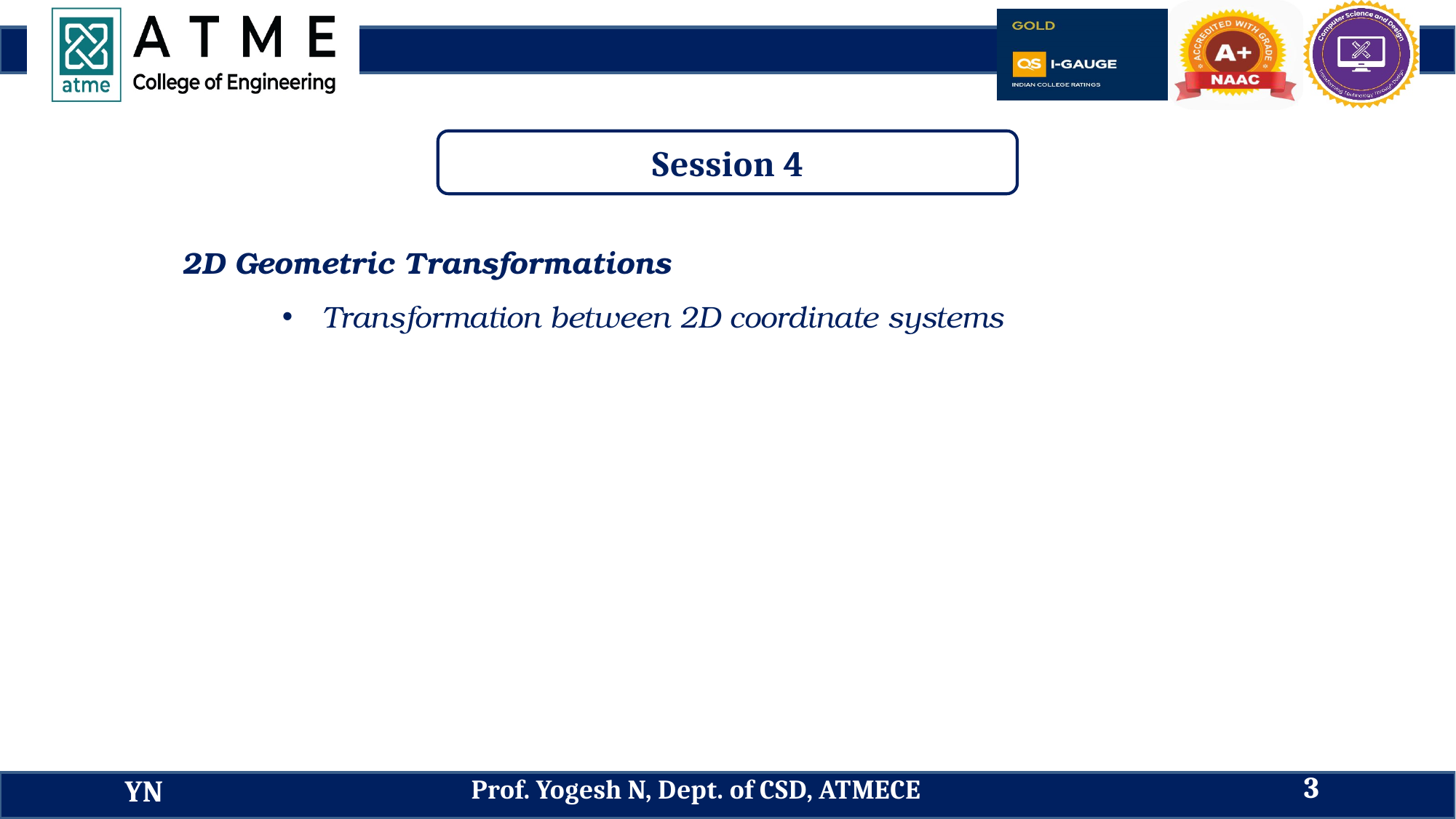

Session 4
2D Geometric Transformations
Transformation between 2D coordinate systems
3
Prof. Yogesh N, Dept. of CSD, ATMECE
YN